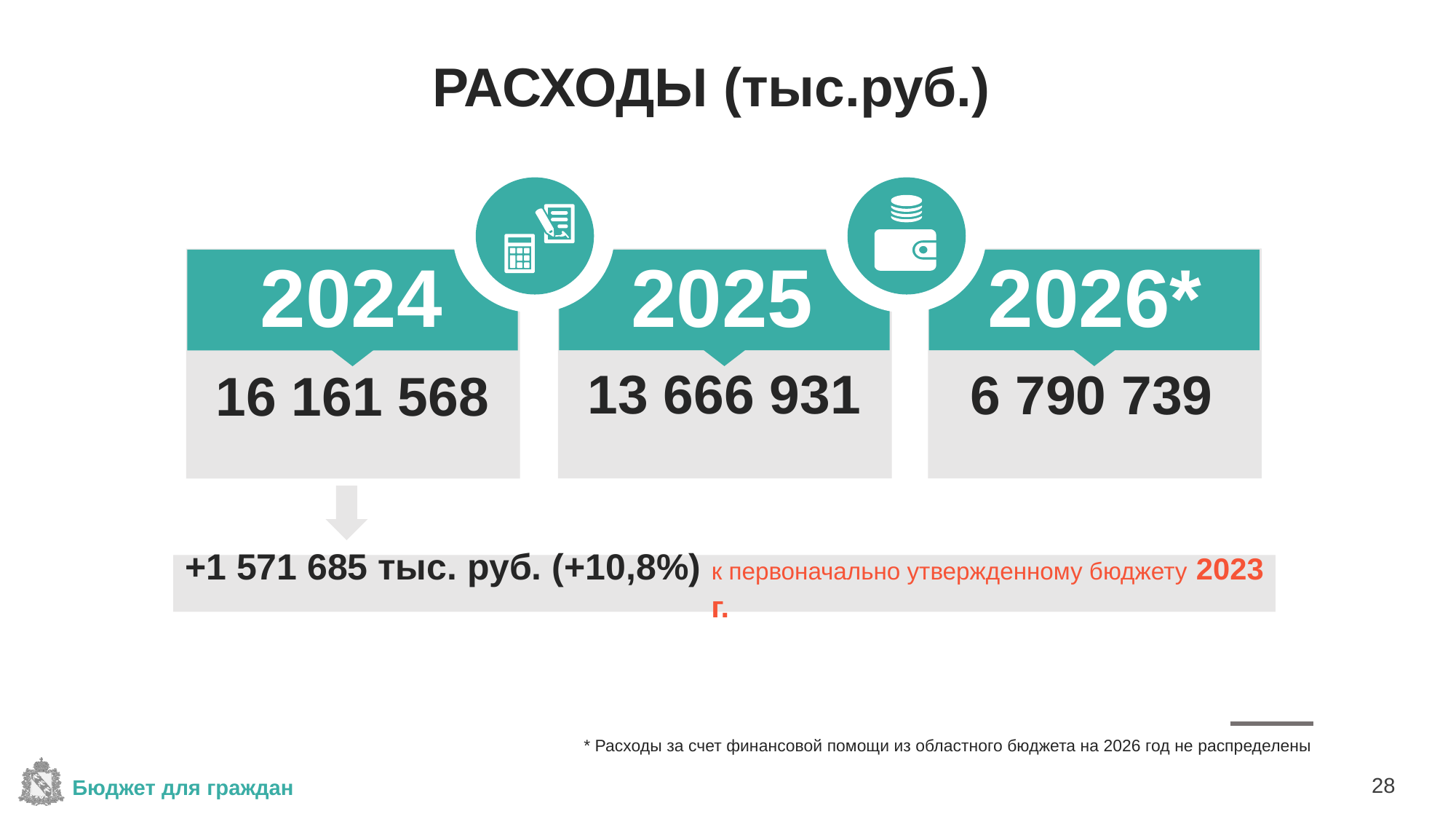

# РАСХОДЫ (тыс.руб.)

2024
2025
2026*
13 666 931
6 790 739
16 161 568

+1 571 685 тыс. руб. (+10,8%) к первоначально утвержденному бюджету 2023 г.
* Расходы за счет финансовой помощи из областного бюджета на 2026 год не распределены